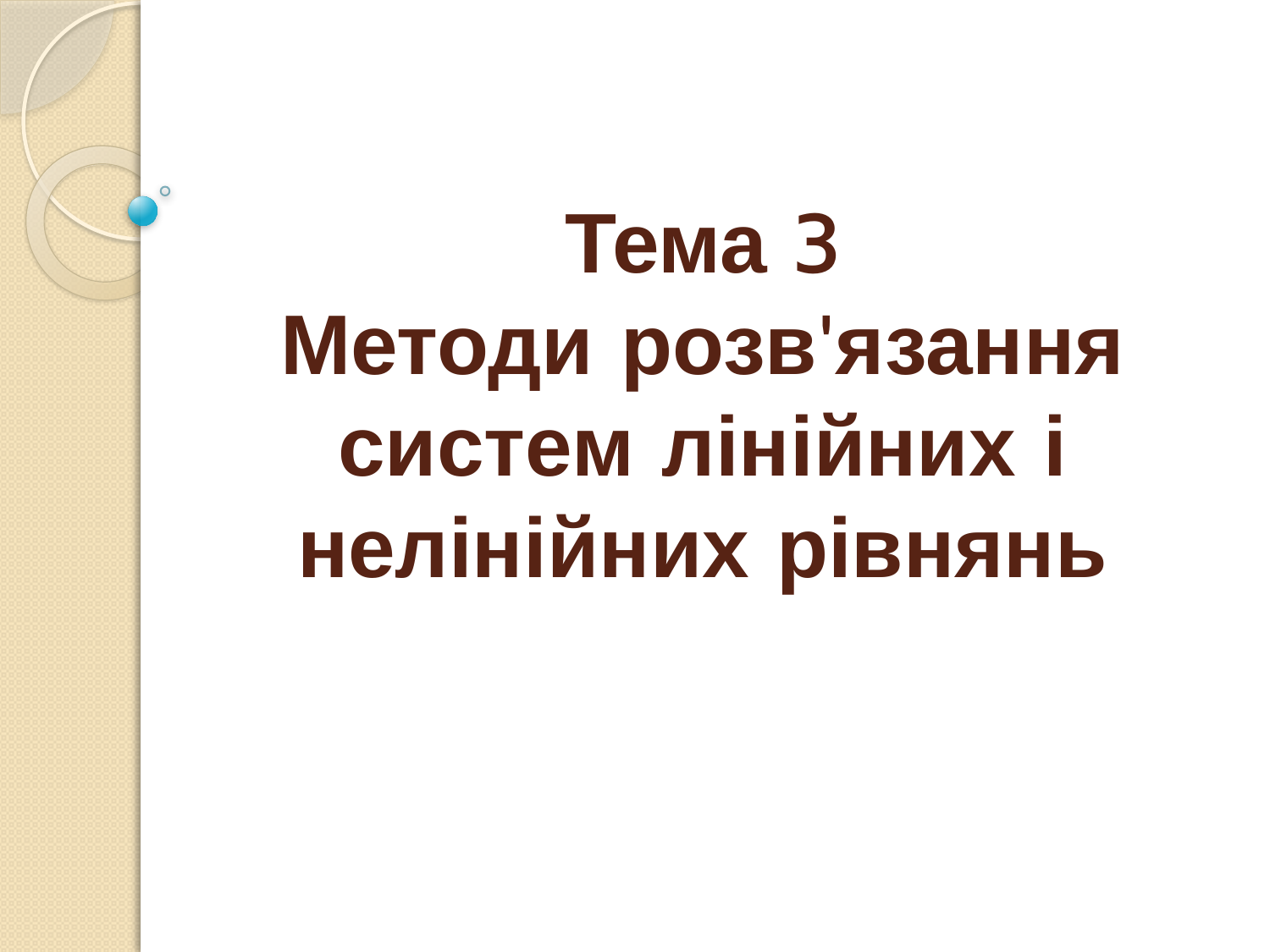

# Тема 3 Методи розв'язання систем лінійних і нелінійних рівнянь